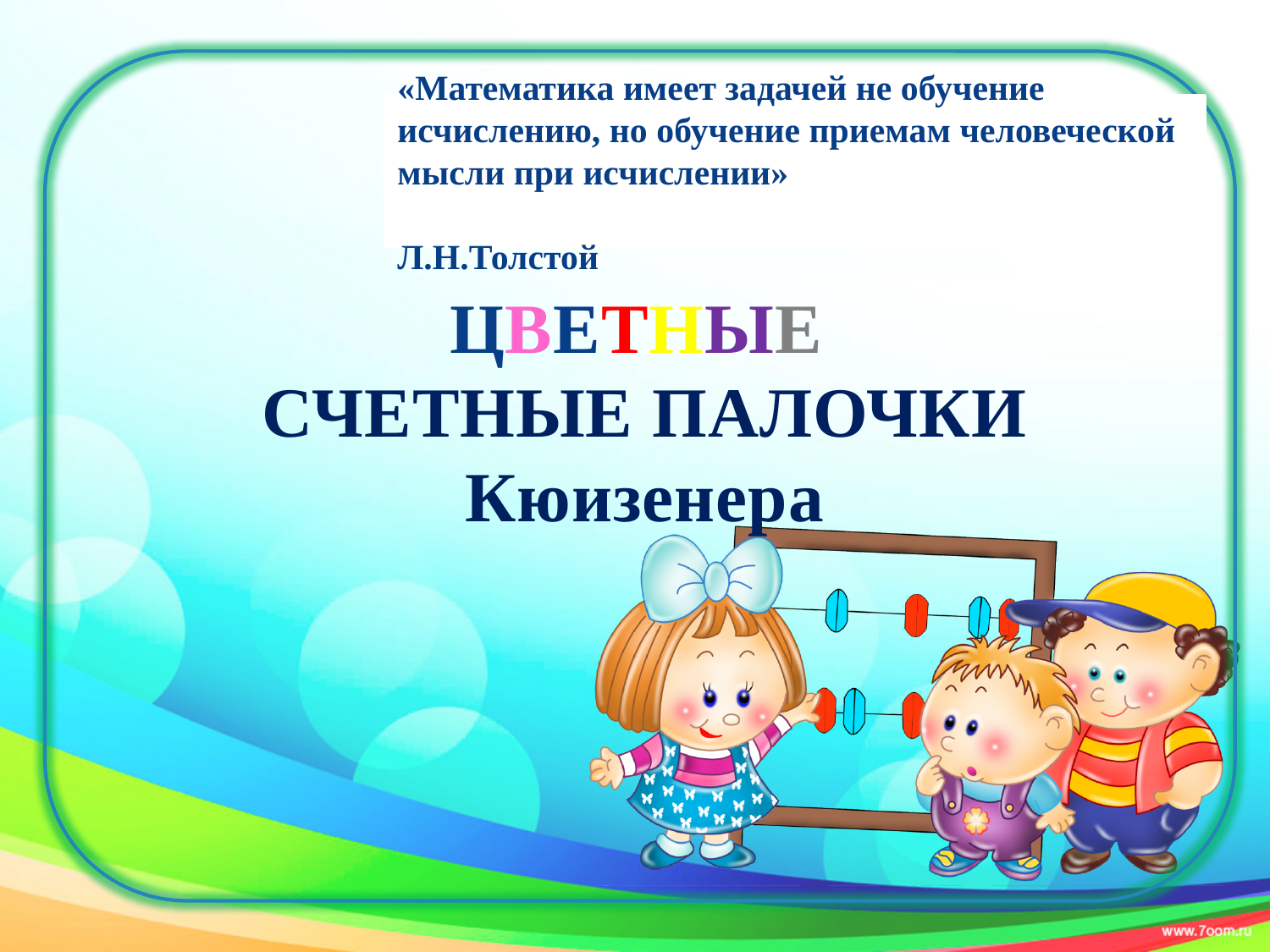

«Математика имеет задачей не обучение исчислению, но обучение приемам человеческой мысли при исчислении»
                                                                   Л.Н.Толстой
ЦВЕТНЫЕ
СЧЕТНЫЕ ПАЛОЧКИ Кюизенера